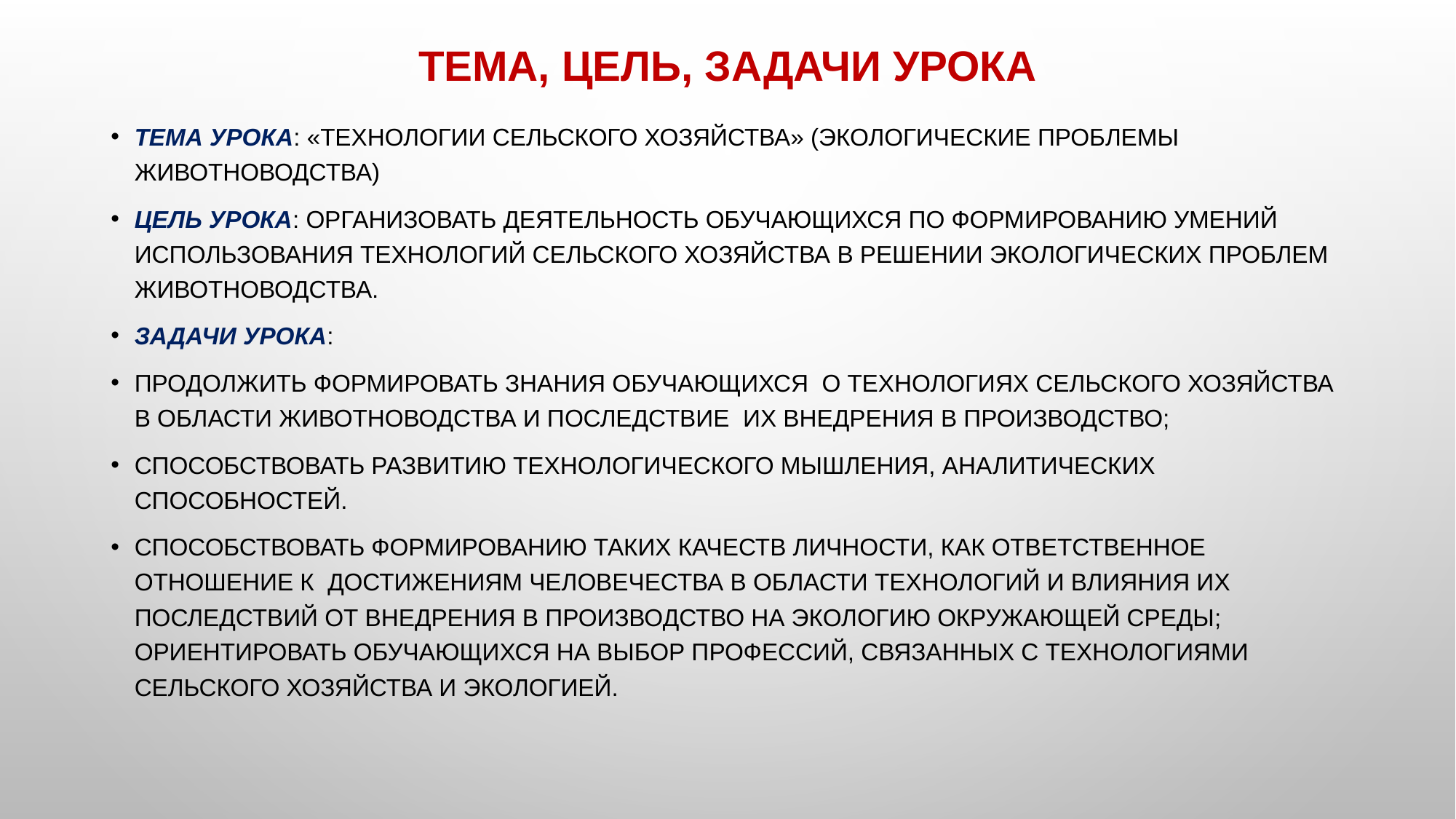

# Тема, цель, задачи урока
Тема урока: «Технологии сельского хозяйства» (Экологические проблемы животноводства)
Цель урока: организовать деятельность обучающихся по формированию умений использования технологий сельского хозяйства в решении экологических проблем животноводства.
Задачи урока:
продолжить формировать знания обучающихся  о технологиях сельского хозяйства в области животноводства и последствие  их внедрения в производство;
способствовать развитию технологического мышления, аналитических способностей.
способствовать формированию таких качеств личности, как ответственное отношение к  достижениям человечества в области технологий и влияния их последствий от внедрения в производство на экологию окружающей среды; ориентировать обучающихся на выбор профессий, связанных с технологиями сельского хозяйства и экологией.